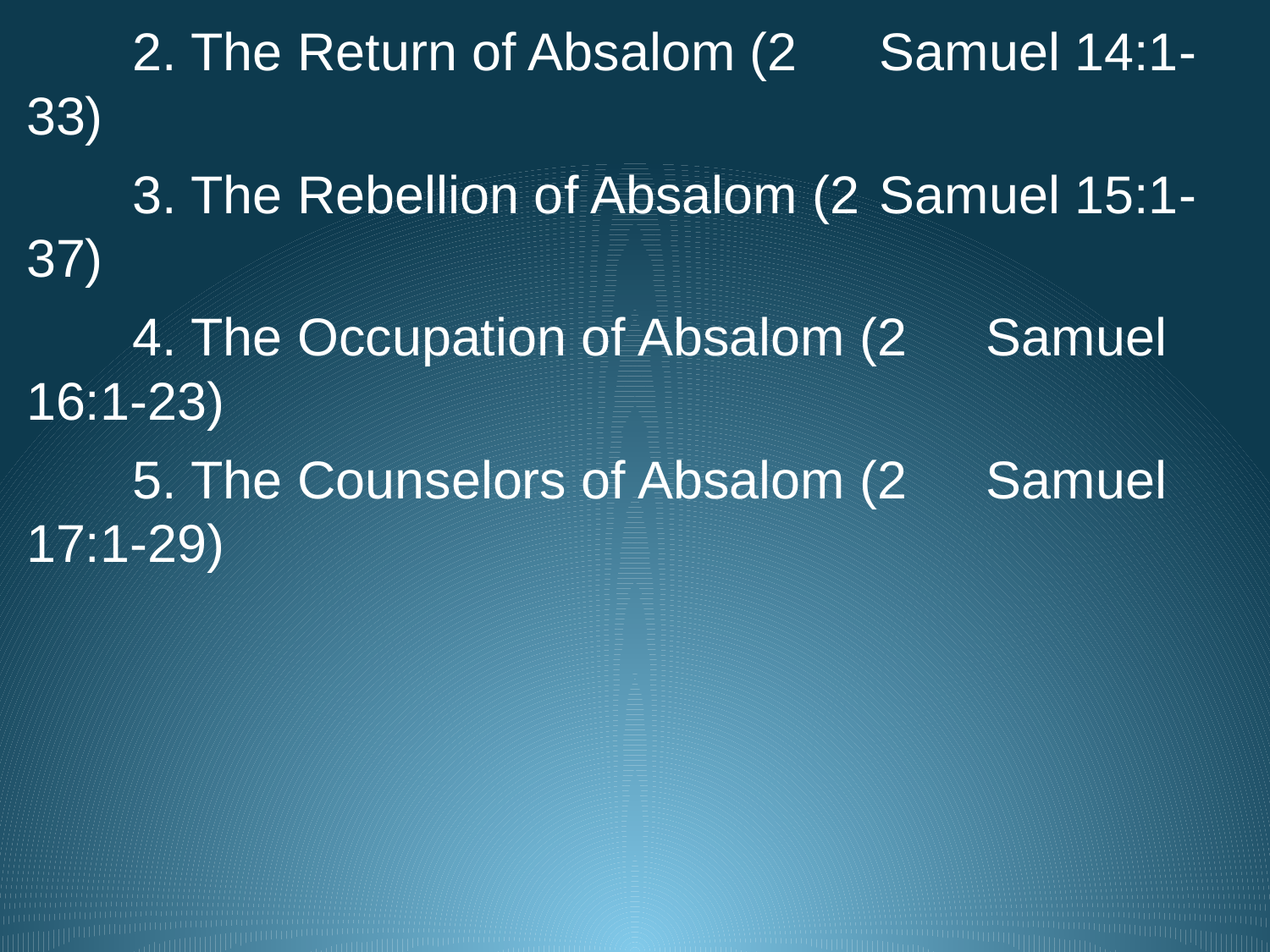

2. The Return of Absalom (2 												Samuel 14:1-33)
									3. The Rebellion of Absalom (2 												Samuel 15:1-37)
									4. The Occupation of Absalom (2 											Samuel 16:1-23)
									5. The Counselors of Absalom (2 											Samuel 17:1-29)